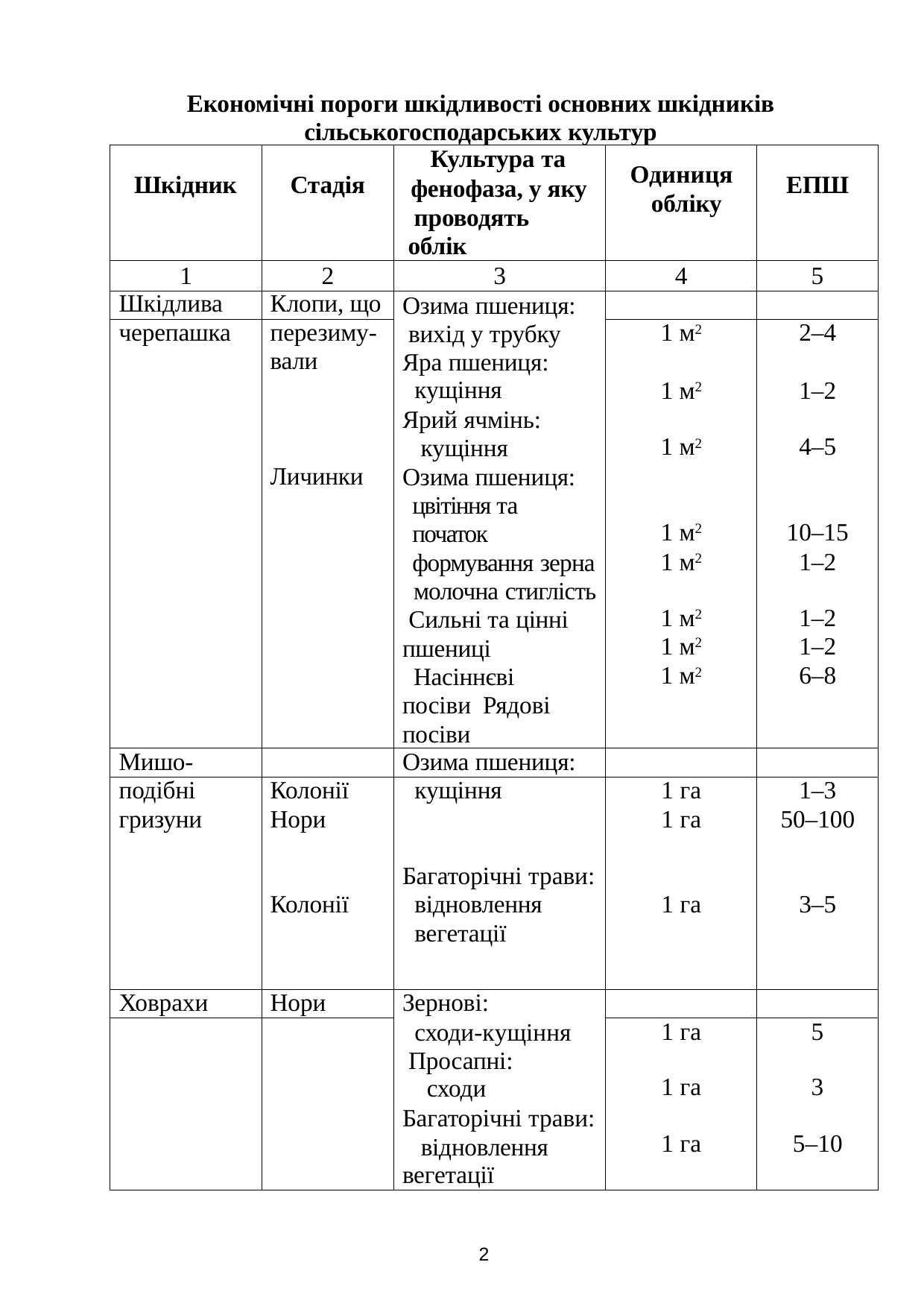

Економічні пороги шкідливості основних шкідників  сільськогосподарських культур
| Шкідник | Стадія | Культура та фенофаза, у яку проводять облік | Одиниця обліку | ЕПШ |
| --- | --- | --- | --- | --- |
| 1 | 2 | 3 | 4 | 5 |
| Шкідлива | Клопи, що | Озима пшениця: вихід у трубку Яра пшениця: кущіння Ярий ячмінь: кущіння Озима пшениця: цвітіння та початок формування зерна молочна стиглість Сильні та цінні пшениці Насіннєві посіви Рядові посіви |  |  |
| черепашка | перезиму- |  | 1 м2 | 2–4 |
|  | вали |  |  |  |
|  |  |  | 1 м2 | 1–2 |
|  |  |  | 1 м2 | 4–5 |
|  | Личинки |  |  |  |
|  |  |  | 1 м2 | 10–15 |
|  |  |  | 1 м2 | 1–2 |
|  |  |  | 1 м2 | 1–2 |
|  |  |  | 1 м2 | 1–2 |
|  |  |  | 1 м2 | 6–8 |
| Мишо- |  | Озима пшениця: |  |  |
| подібні | Колонії | кущіння | 1 га | 1–3 |
| гризуни | Нори |  | 1 га | 50–100 |
|  |  | Багаторічні трави: |  |  |
|  | Колонії | відновлення | 1 га | 3–5 |
|  |  | вегетації |  |  |
| Ховрахи | Нори | Зернові: сходи-кущіння Просапні: сходи Багаторічні трави: відновлення вегетації |  |  |
|  |  |  | 1 га | 5 |
|  |  |  | 1 га | 3 |
|  |  |  | 1 га | 5–10 |
2